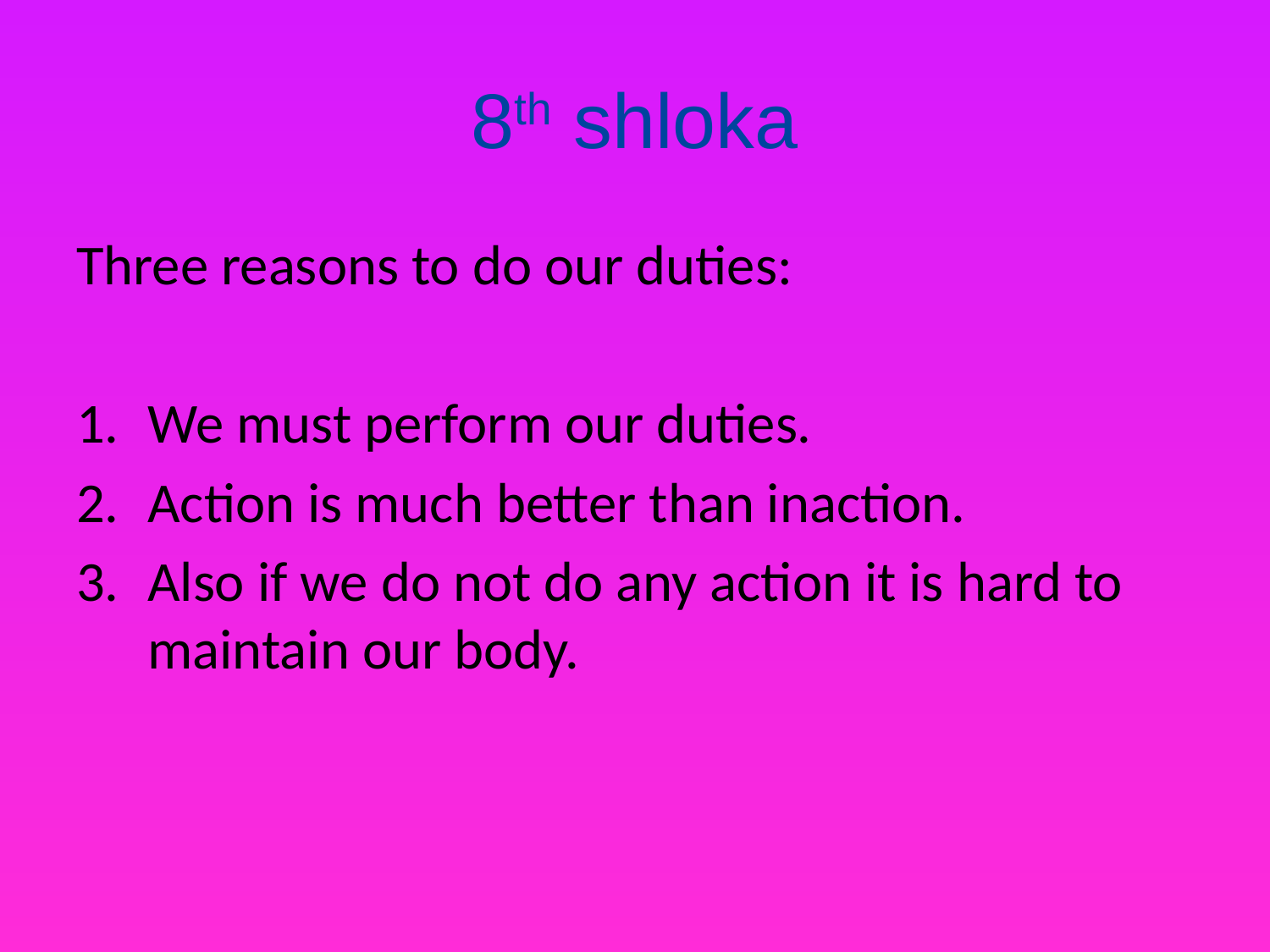

# 8th shloka
Three reasons to do our duties:

We must perform our duties.
Action is much better than inaction.
Also if we do not do any action it is hard to maintain our body.